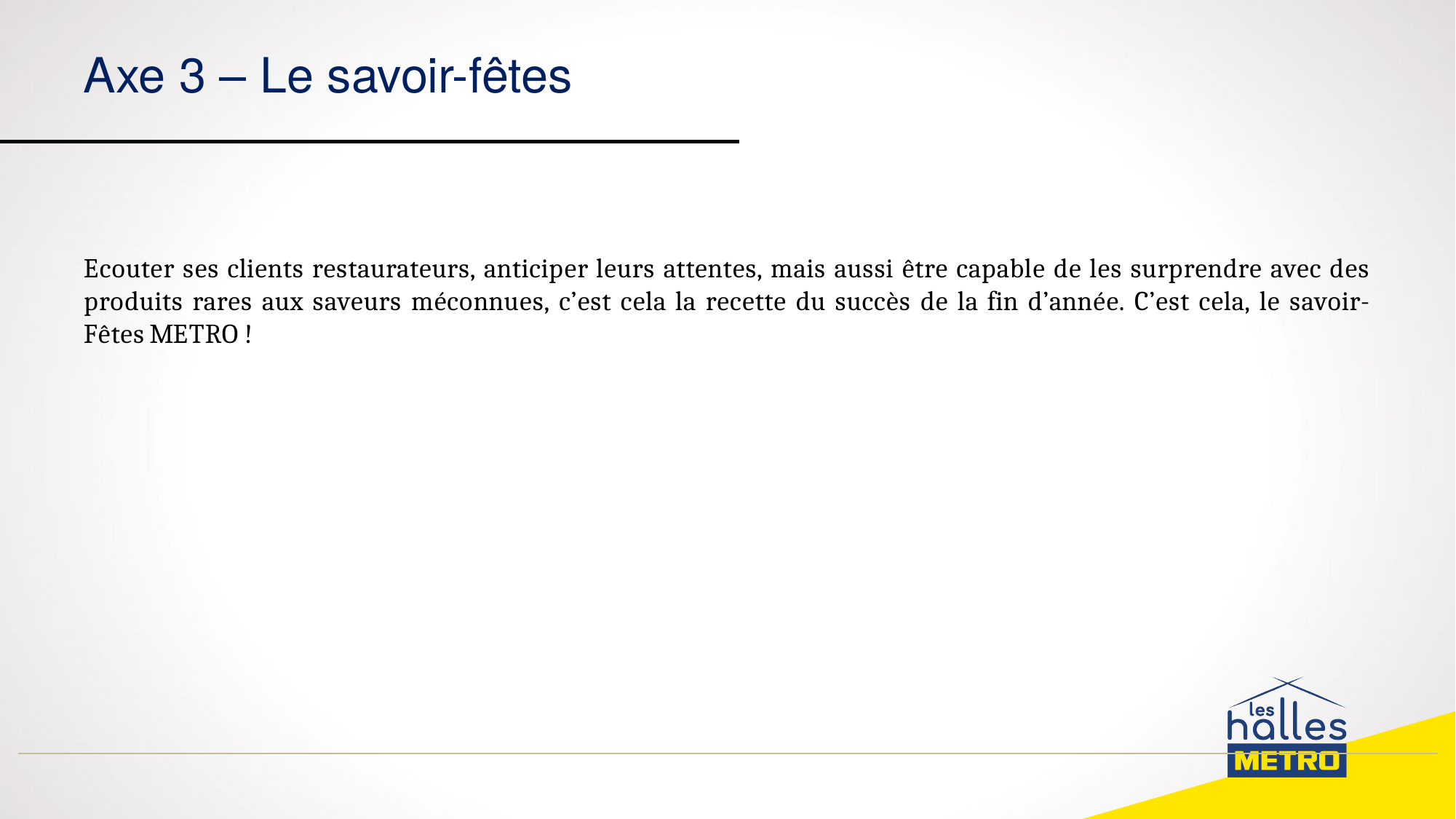

# Axe 3 – Le savoir-fêtes

Ecouter ses clients restaurateurs, anticiper leurs attentes, mais aussi être capable de les surprendre avec des produits rares aux saveurs méconnues, c’est cela la recette du succès de la fin d’année. C’est cela, le savoir-Fêtes METRO !